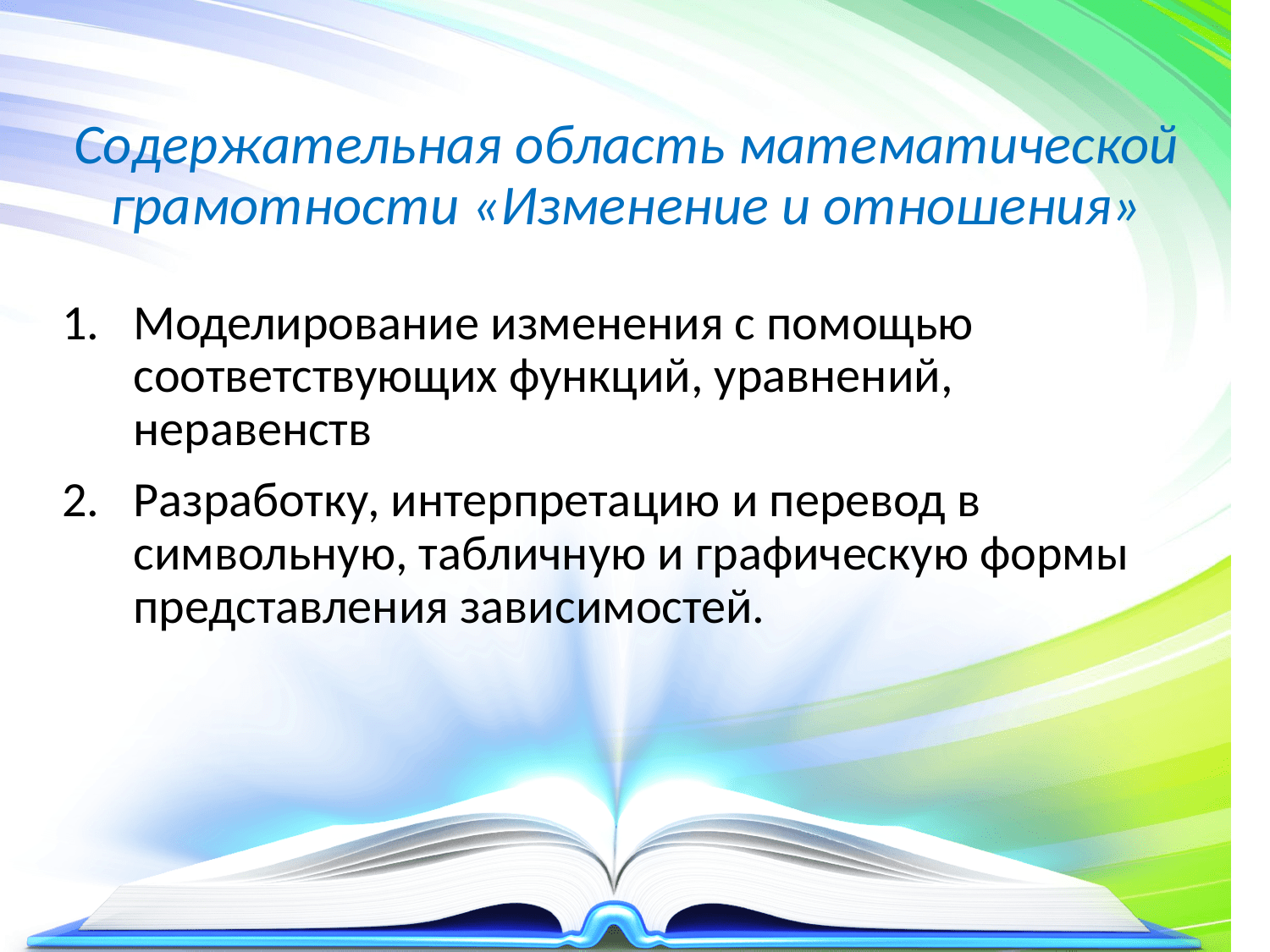

# Содержательная область математической грамотности «Изменение и отношения»
Моделирование изменения с помощью соответствующих функций, уравнений, неравенств
Разработку, интерпретацию и перевод в символьную, табличную и графическую формы представления зависимостей.